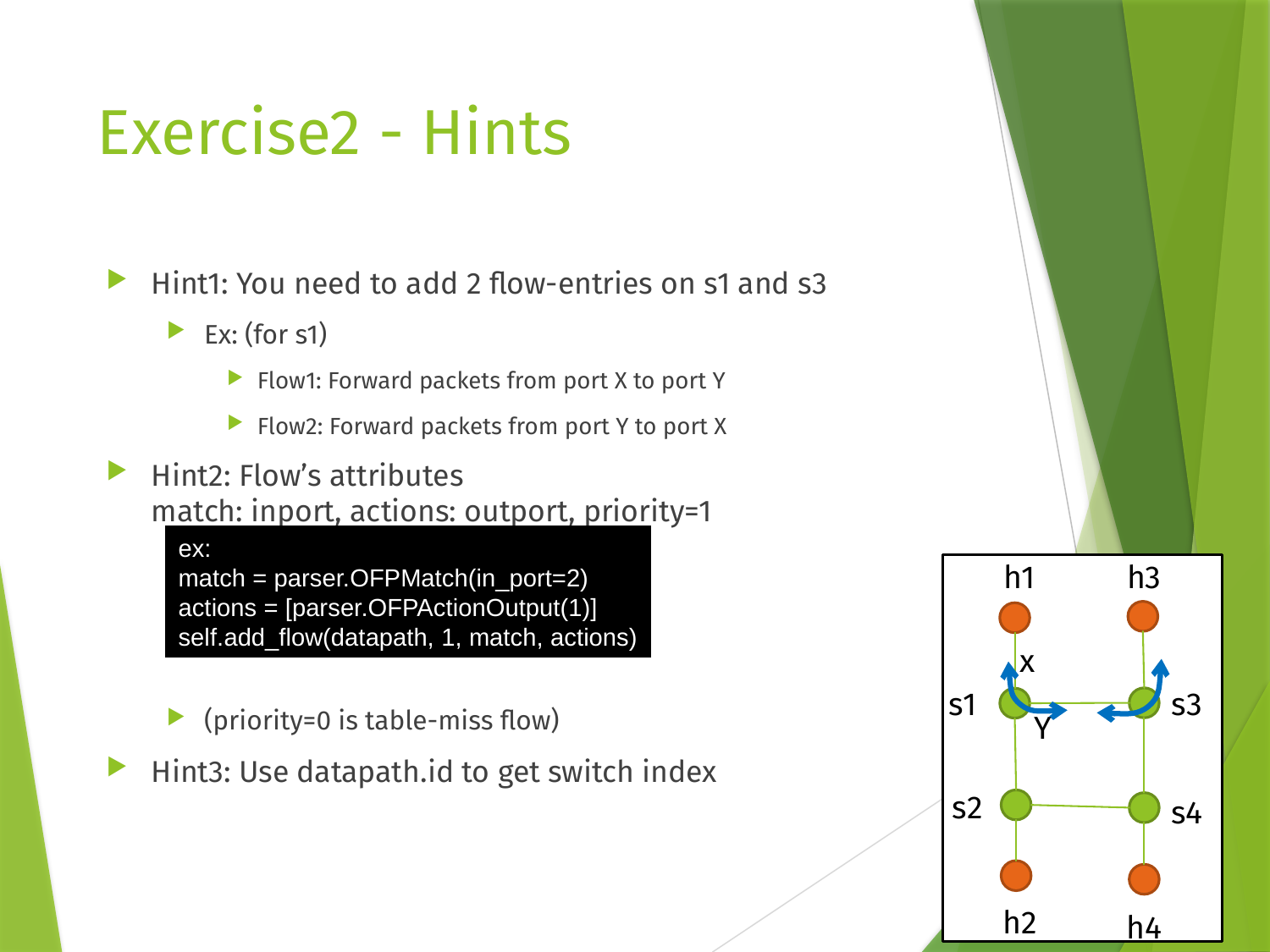

# Exercise2 - Hints
Hint1: You need to add 2 flow-entries on s1 and s3
Ex: (for s1)
Flow1: Forward packets from port X to port Y
Flow2: Forward packets from port Y to port X
Hint2: Flow’s attributes
match: inport, actions: outport, priority=1

(priority=0 is table-miss flow)
Hint3: Use datapath.id to get switch index

ex:
match = parser.OFPMatch(in_port=2)
actions = [parser.OFPActionOutput(1)]
self.add_flow(datapath, 1, match, actions)
h3
h1

s1
s3

s2
s4

h2
h4

x
Y